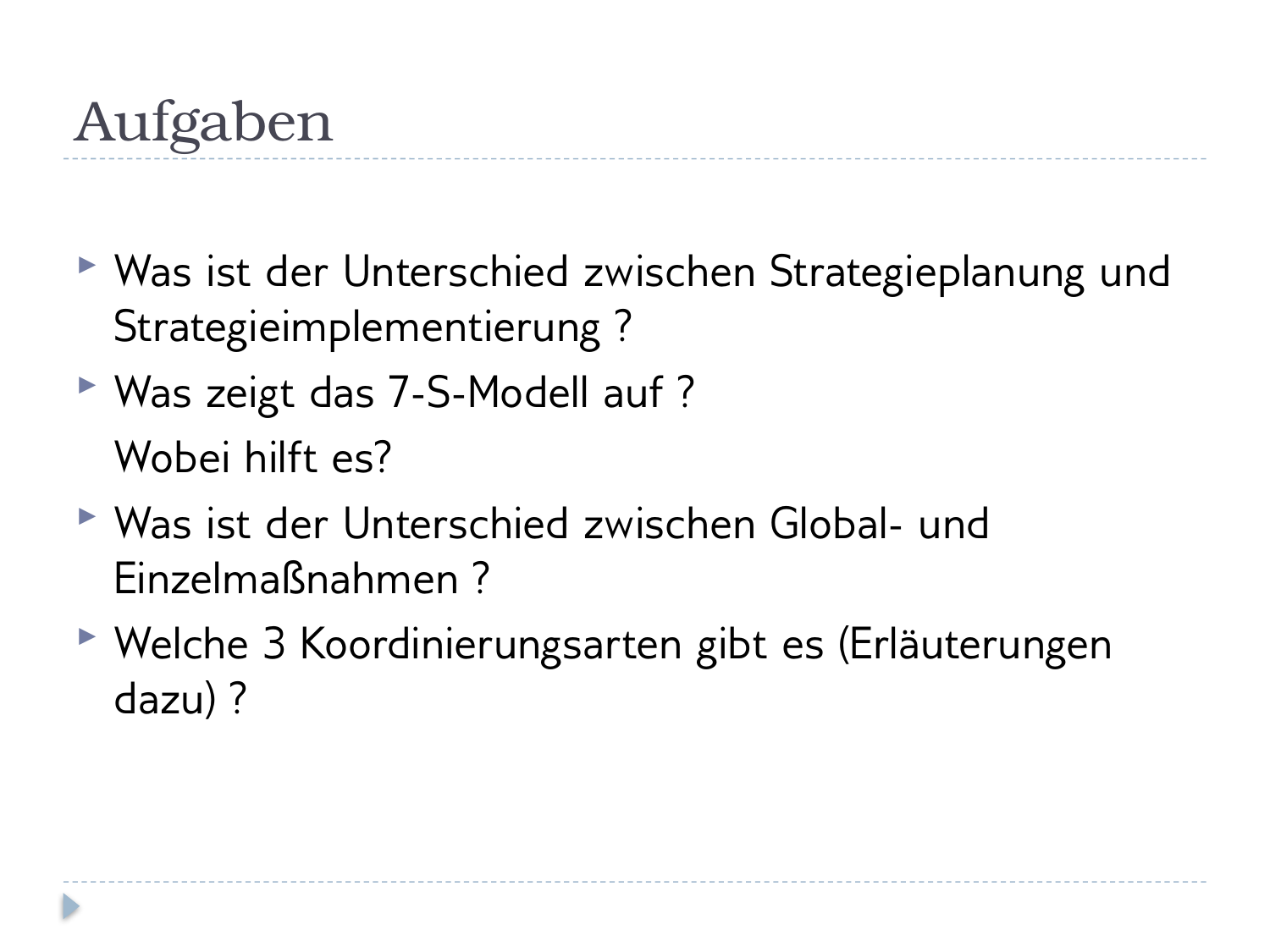

Aufgaben

Was ist der Unterschied zwischen Strategieplanung und Strategieimplementierung ?
Was zeigt das 7-S-Modell auf ?
	Wobei hilft es?
Was ist der Unterschied zwischen Global- und Einzelmaßnahmen ?
Welche 3 Koordinierungsarten gibt es (Erläuterungen dazu) ?